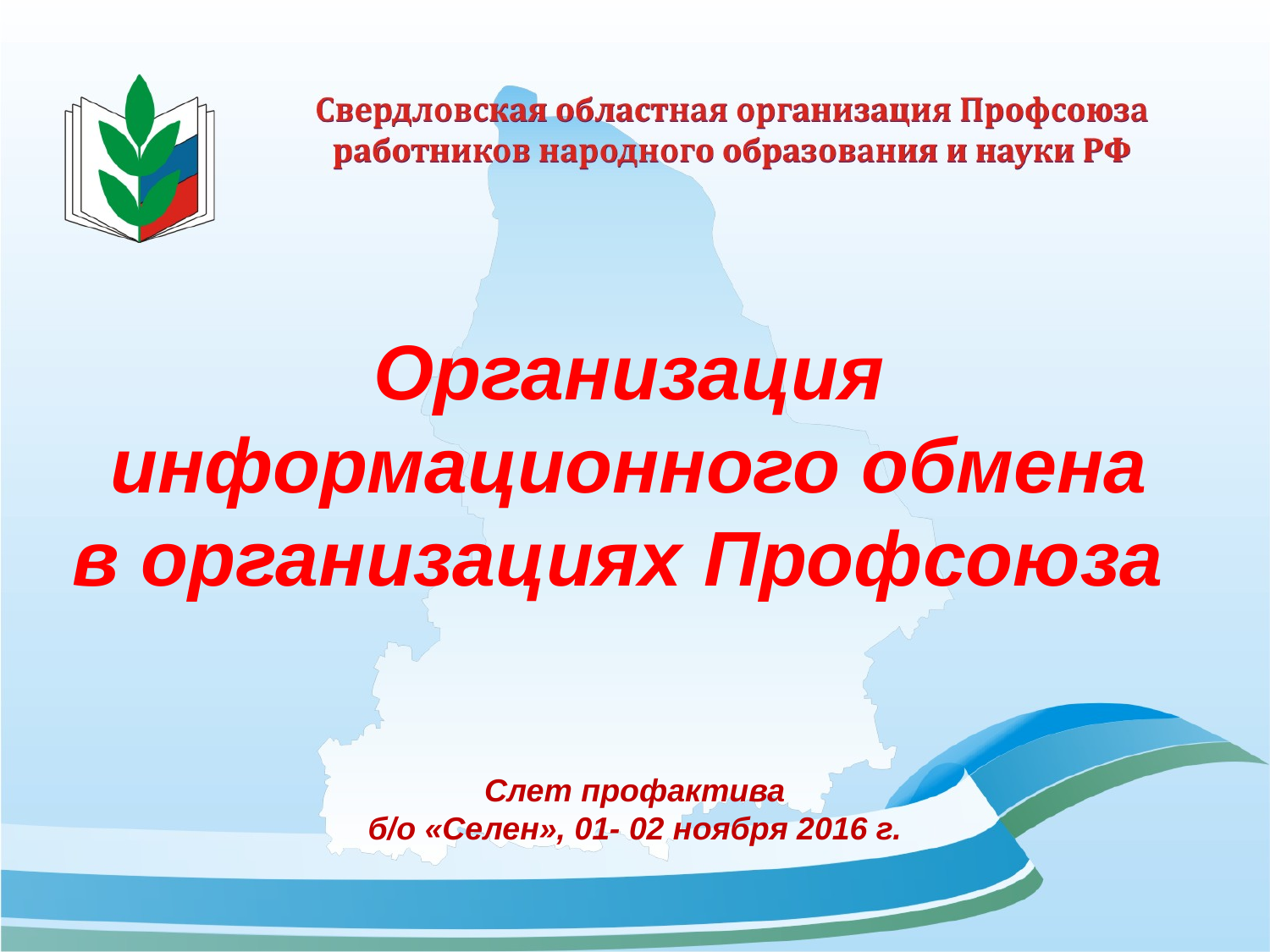

Организация
информационного обмена
в организациях Профсоюза
Слет профактива
б/о «Селен», 01- 02 ноября 2016 г.